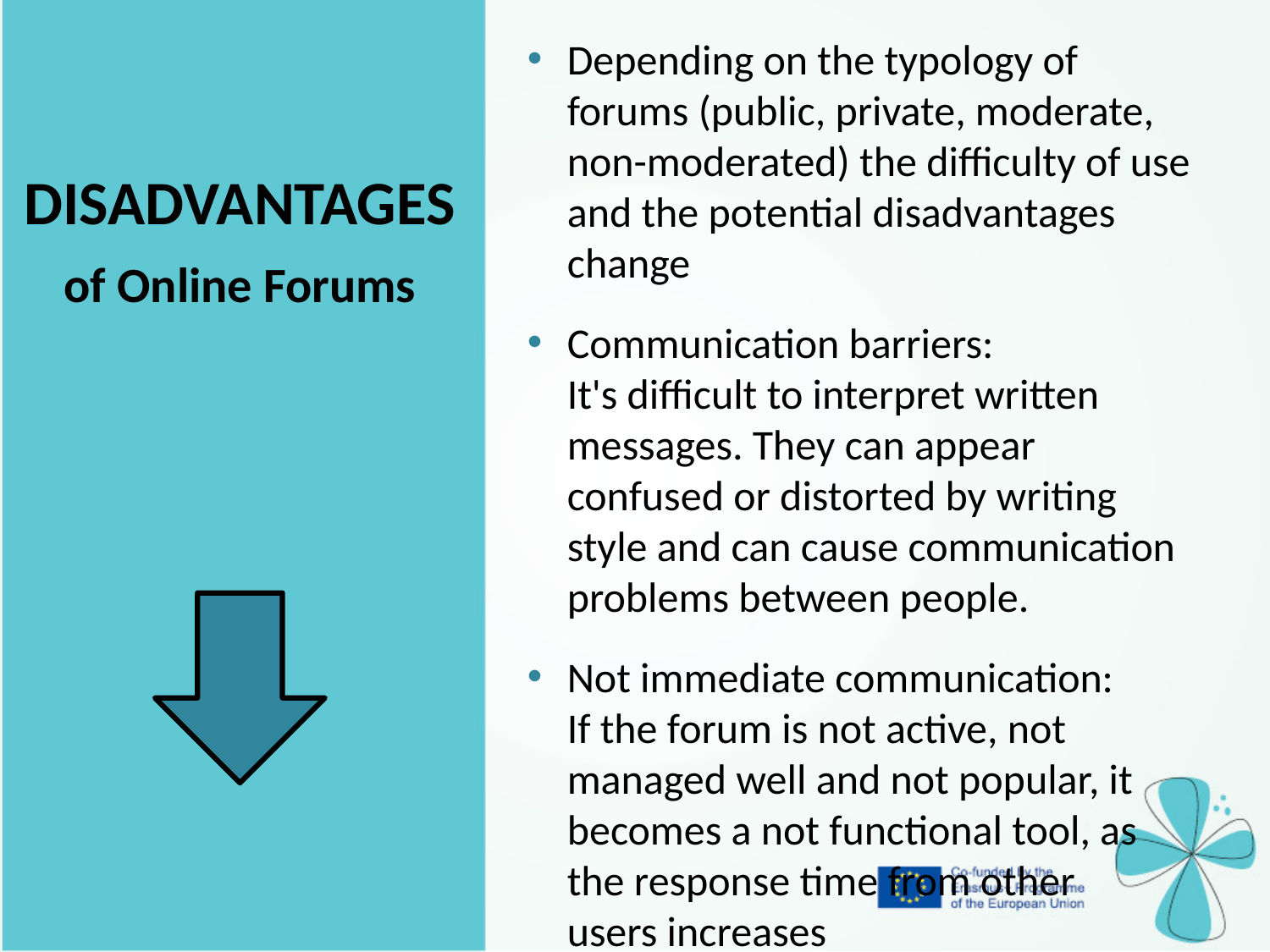

Depending on the typology of forums (public, private, moderate, non-moderated) the difficulty of use and the potential disadvantages change

Communication barriers:
It's difficult to interpret written messages. They can appear confused or distorted by writing style and can cause communication problems between people.

Not immediate communication:
If the forum is not active, not managed well and not popular, it becomes a not functional tool, as the response time from other
users increases

| DISADVANTAGES of Online Forums |
| --- |